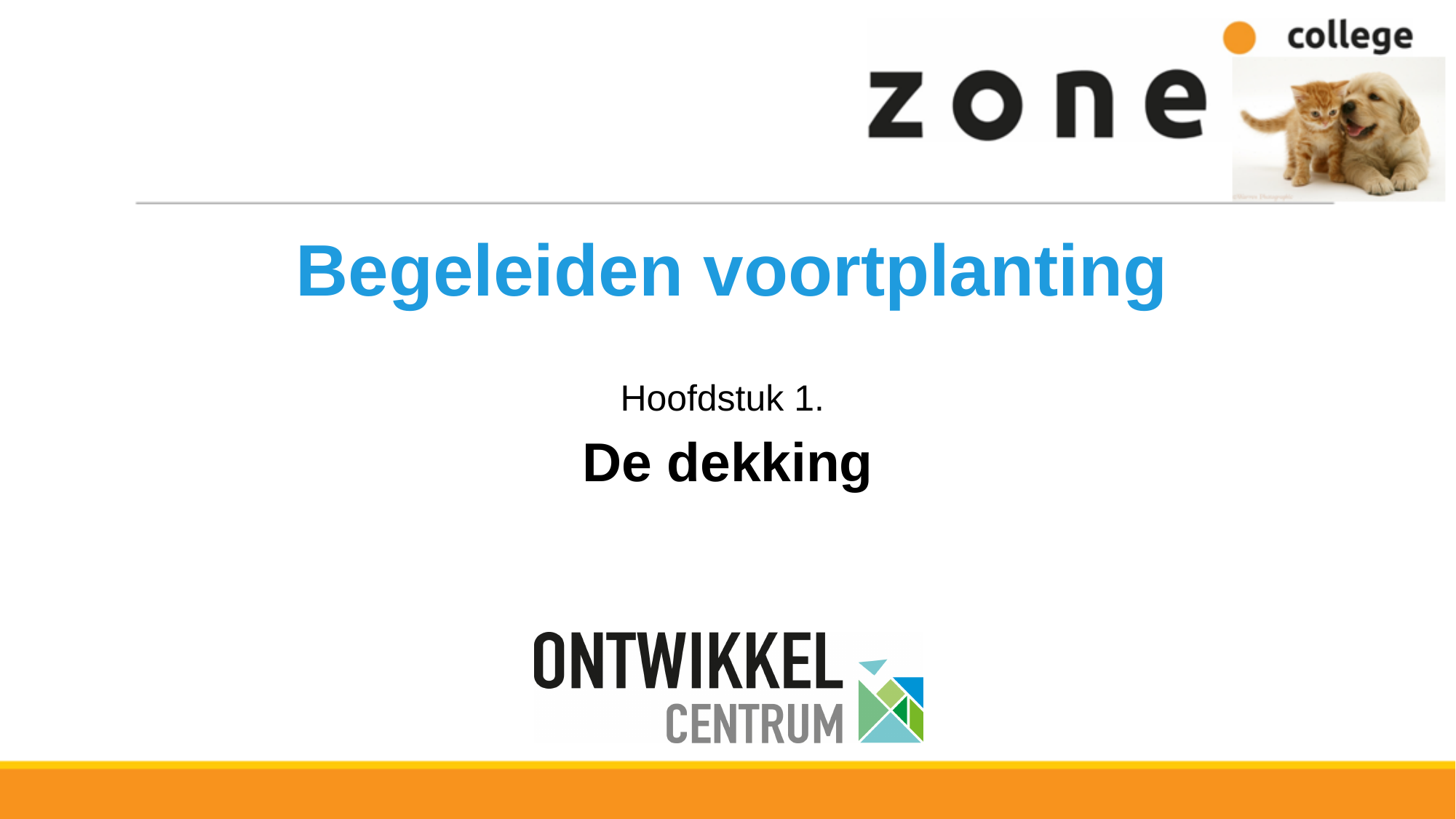

# Begeleiden voortplanting
Hoofdstuk 1.
De dekking